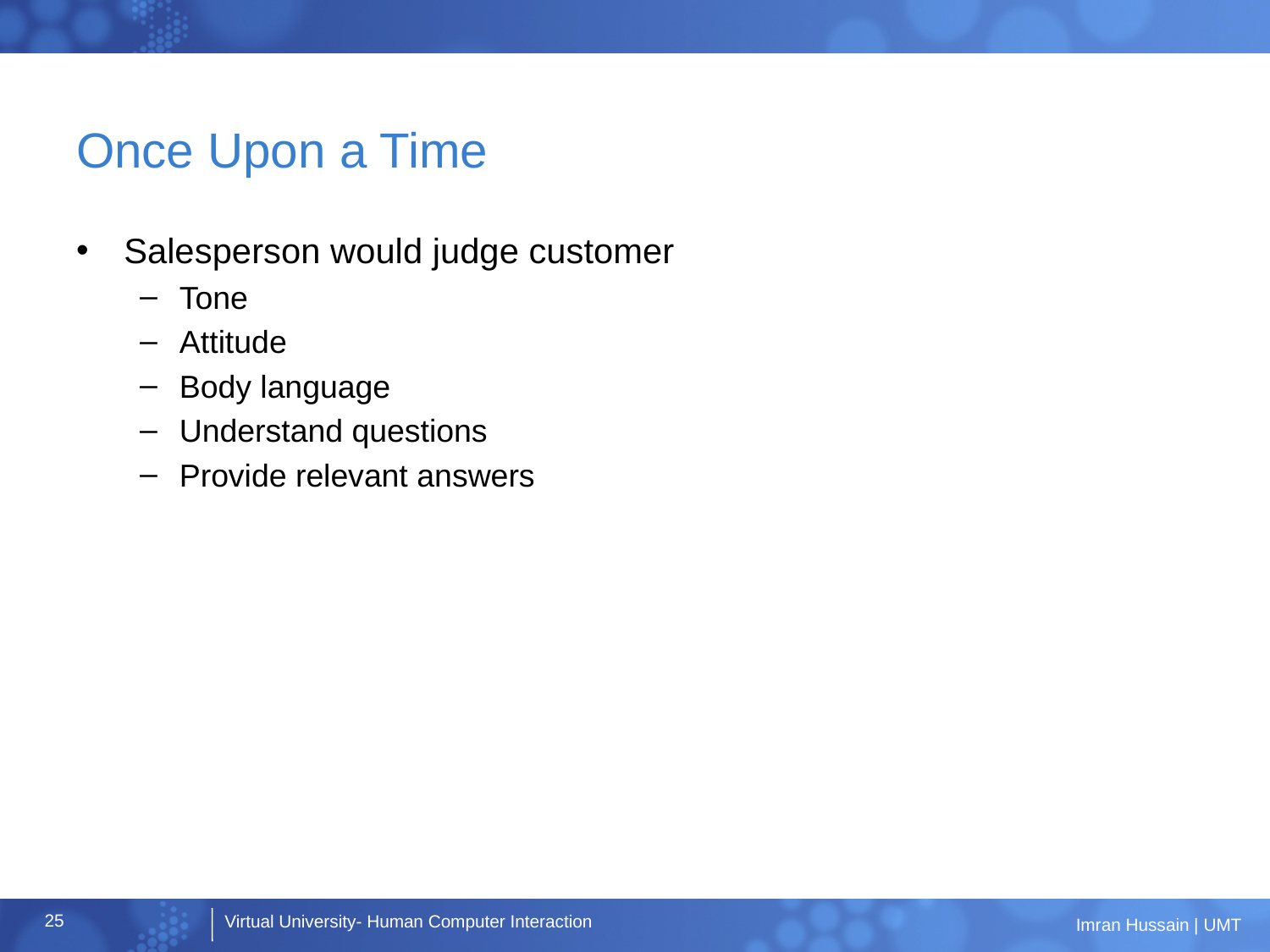

# Once Upon a Time
Salesperson would judge customer
Tone
Attitude
Body language
Understand questions
Provide relevant answers